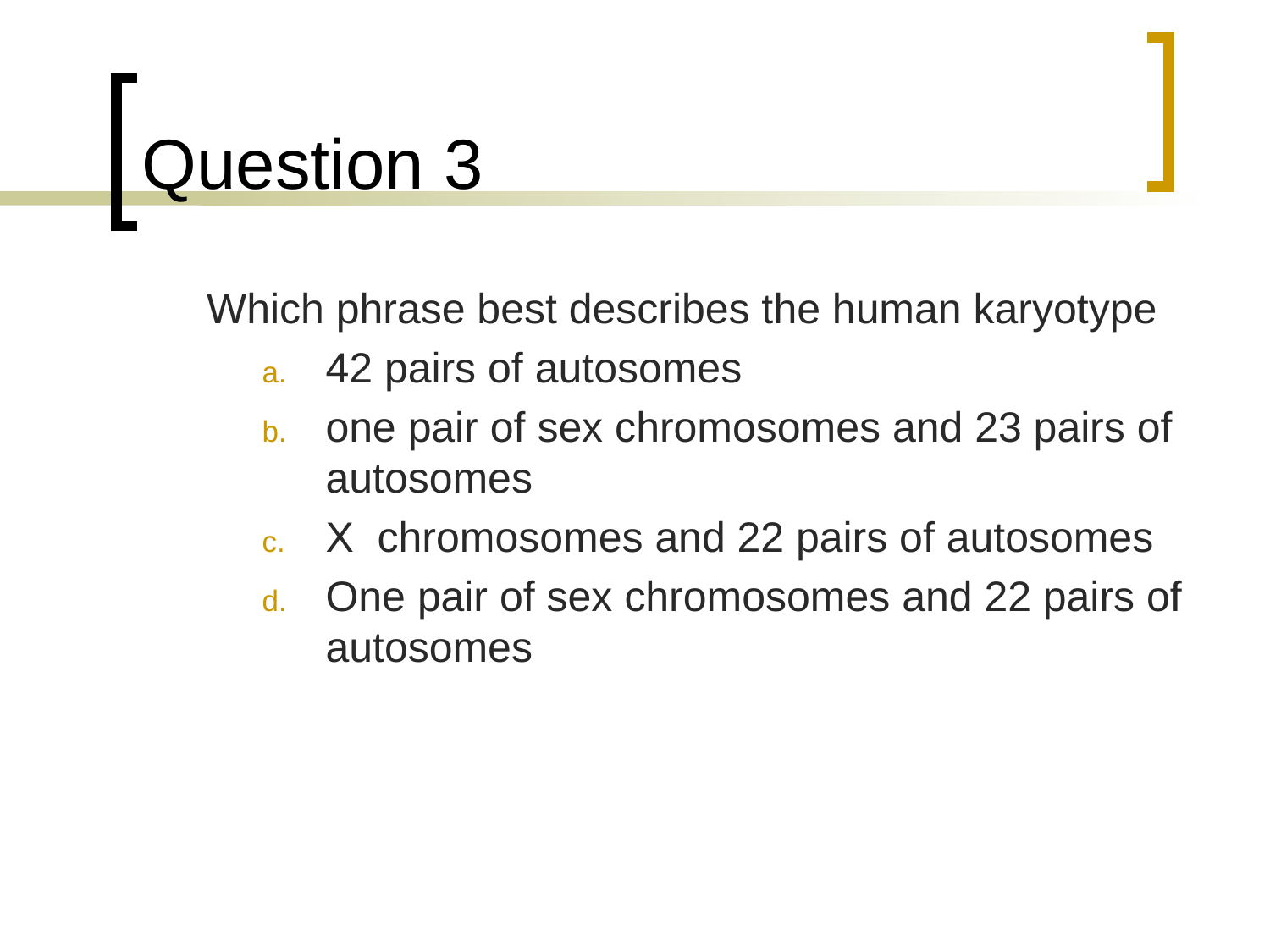

# Question 3
	Which phrase best describes the human karyotype
42 pairs of autosomes
one pair of sex chromosomes and 23 pairs of autosomes
X  chromosomes and 22 pairs of autosomes
One pair of sex chromosomes and 22 pairs of autosomes